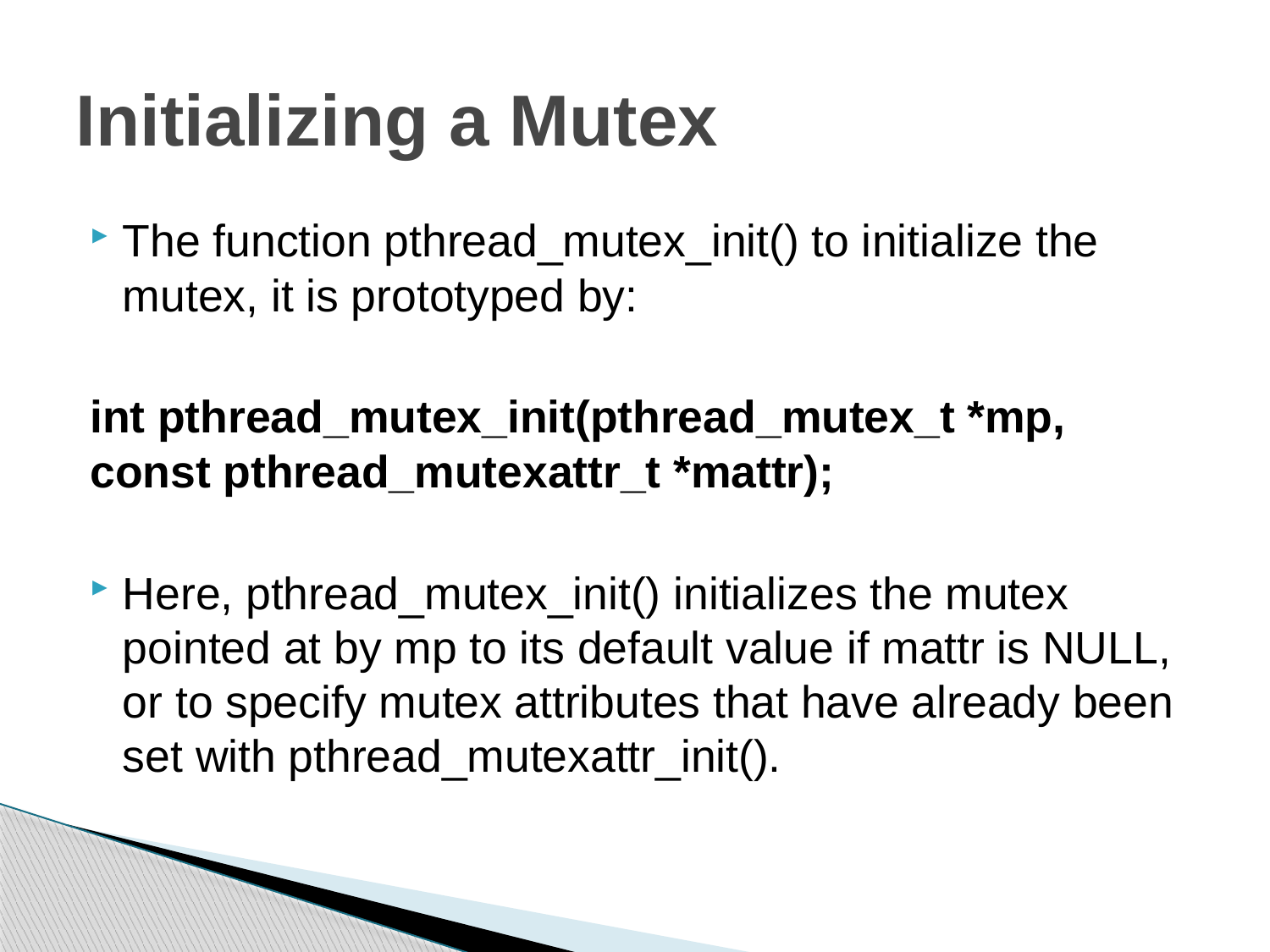

# Initializing a Mutex
The function pthread_mutex_init() to initialize the mutex, it is prototyped by:

int pthread_mutex_init(pthread_mutex_t *mp, const pthread_mutexattr_t *mattr);

Here, pthread_mutex_init() initializes the mutex pointed at by mp to its default value if mattr is NULL, or to specify mutex attributes that have already been set with pthread_mutexattr_init().